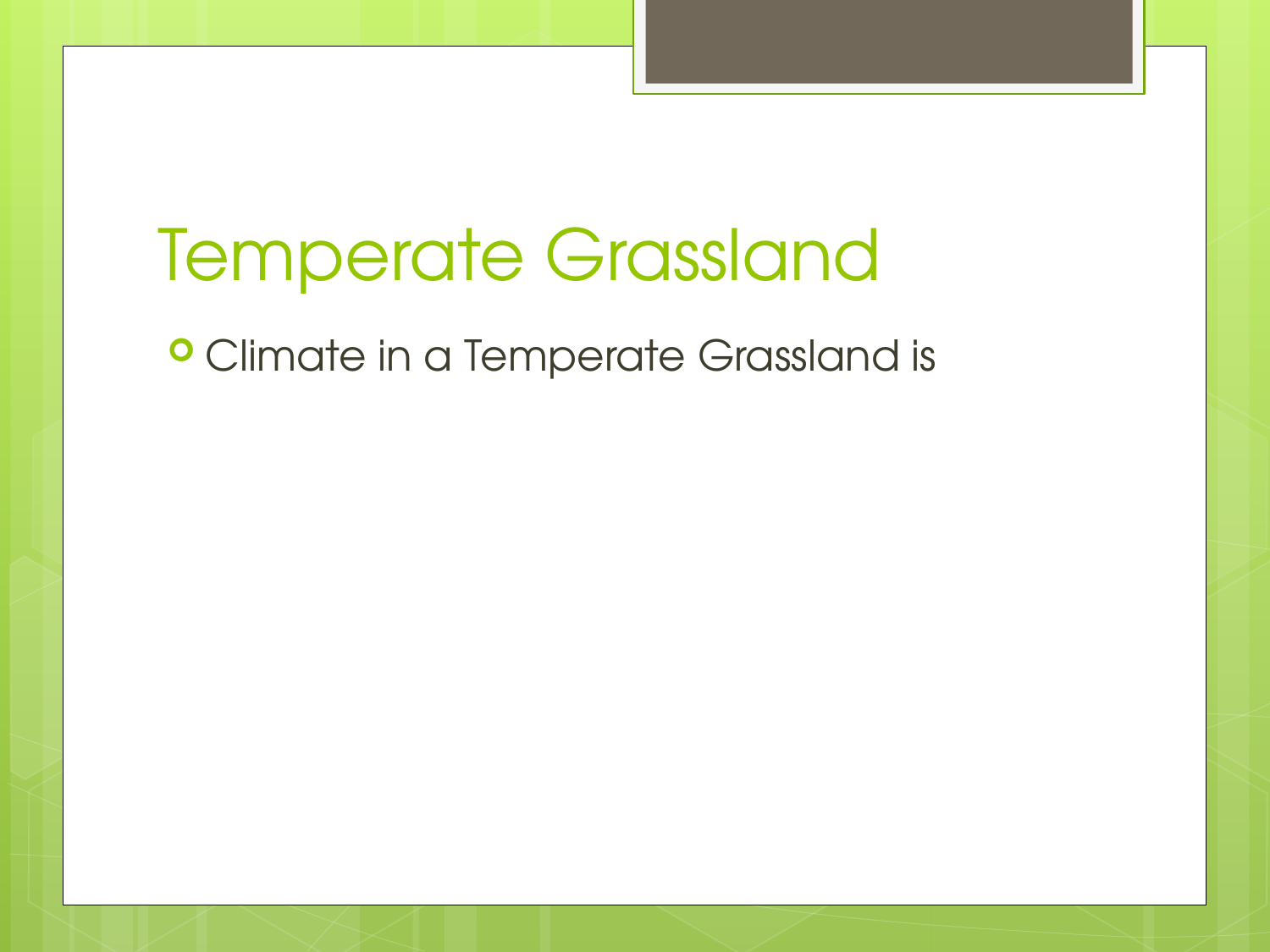

# Temperate Grassland
Climate in a Temperate Grassland is